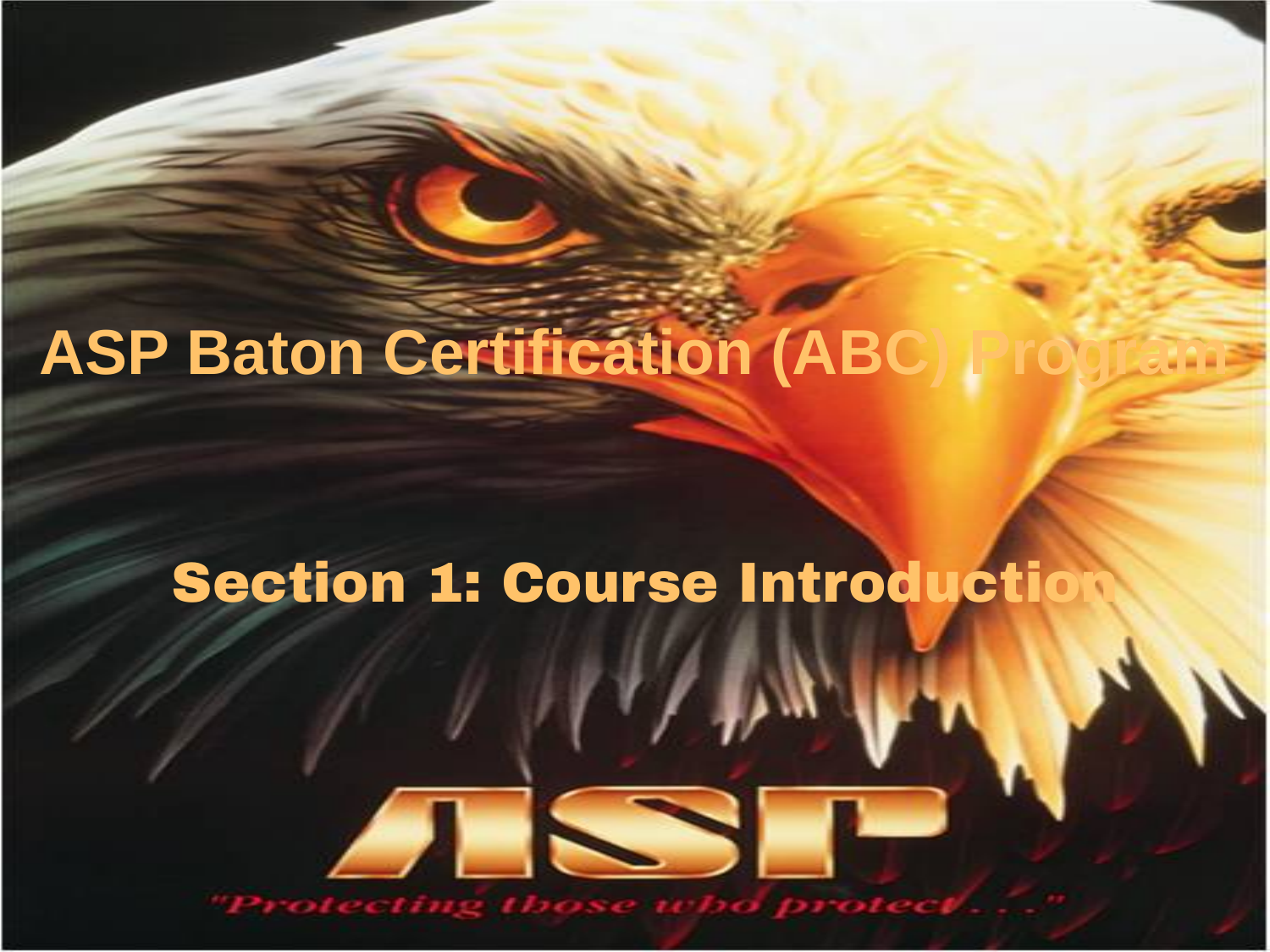

# ASP Baton Certification (ABC) Program
Section 1: Course Introduction